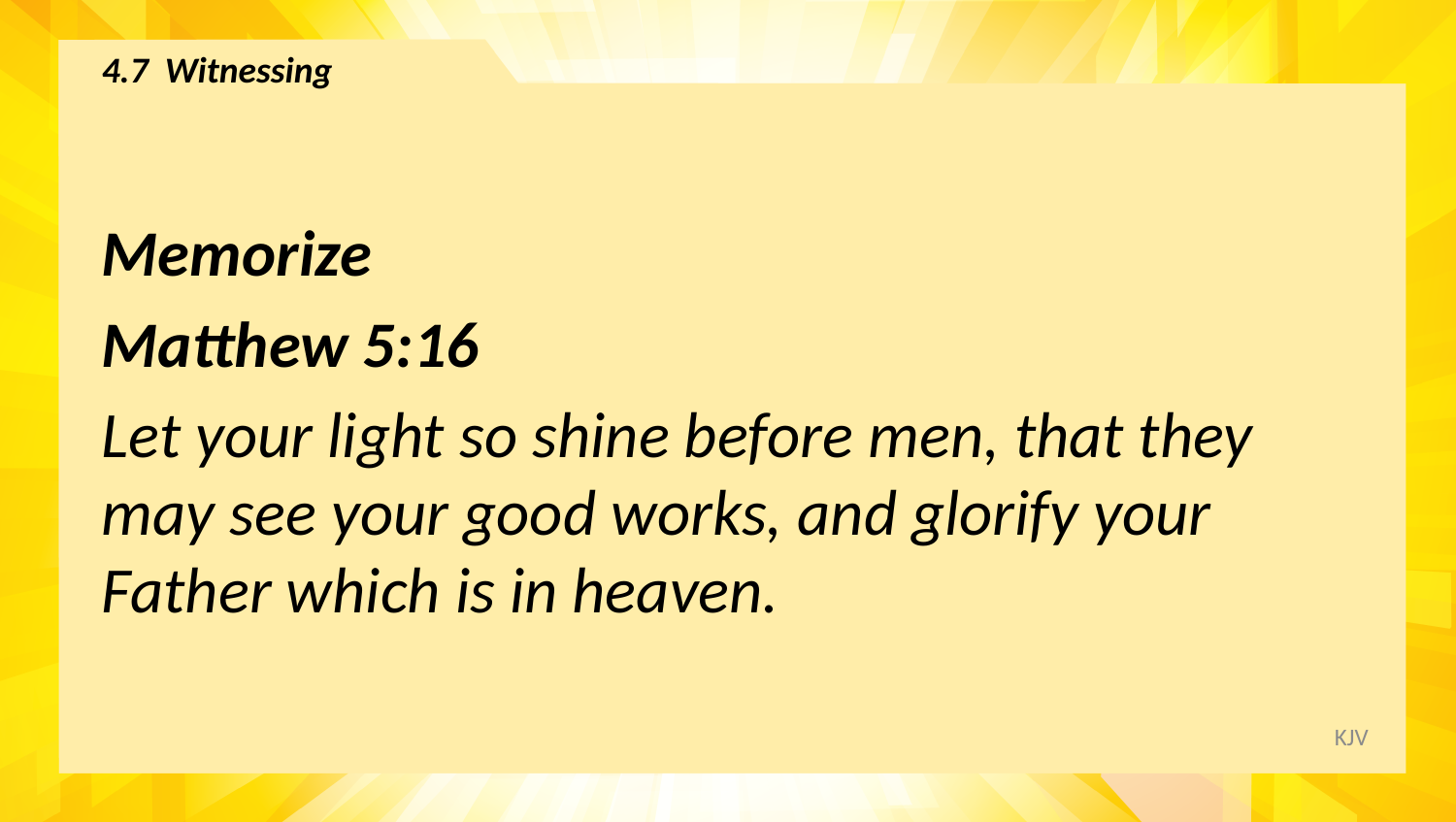

# 4.7  Witnessing
Memorize
Matthew 5:16
Let your light so shine before men, that they may see your good works, and glorify your Father which is in heaven.
KJV